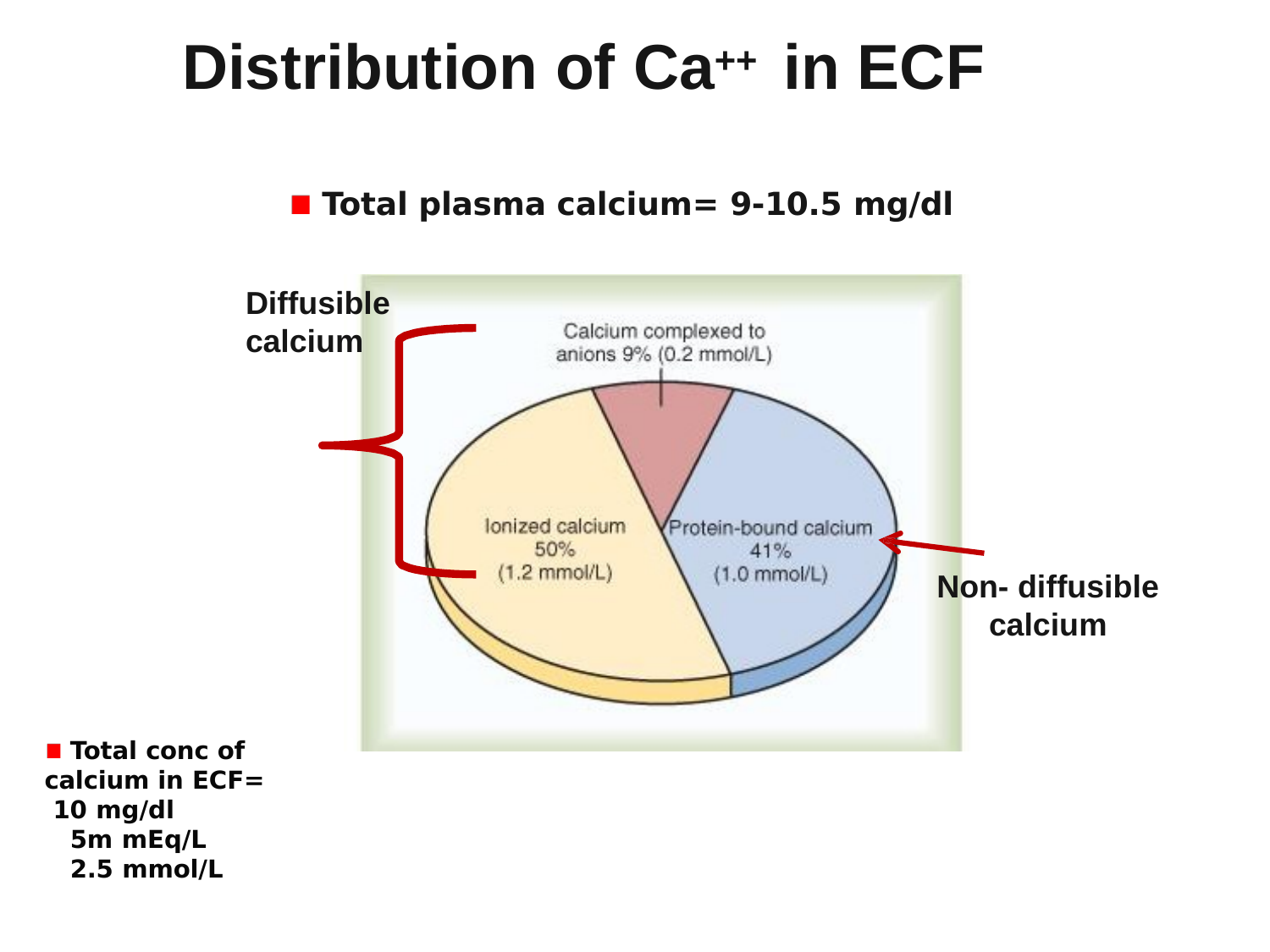

# Distribution of Ca++	in ECF
Total plasma calcium= 9-10.5 mg/dl

Diffusible
calcium

Non- diffusible
calcium
Total conc of  calcium in ECF=  10 mg/dl
5m mEq/L
2.5 mmol/L